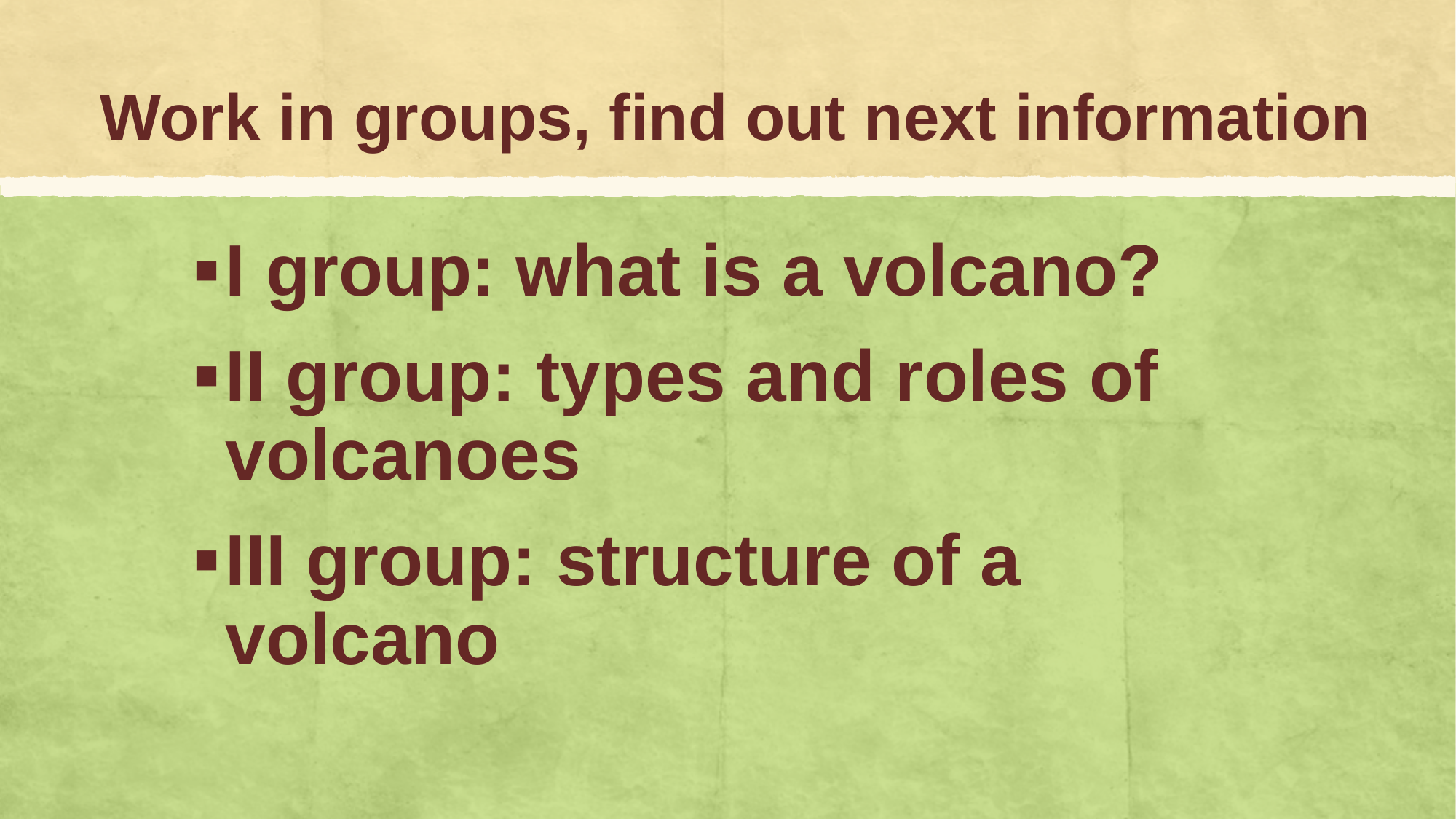

# Work in groups, find out next information
I group: what is a volcano?
II group: types and roles of volcanoes
III group: structure of a volcano